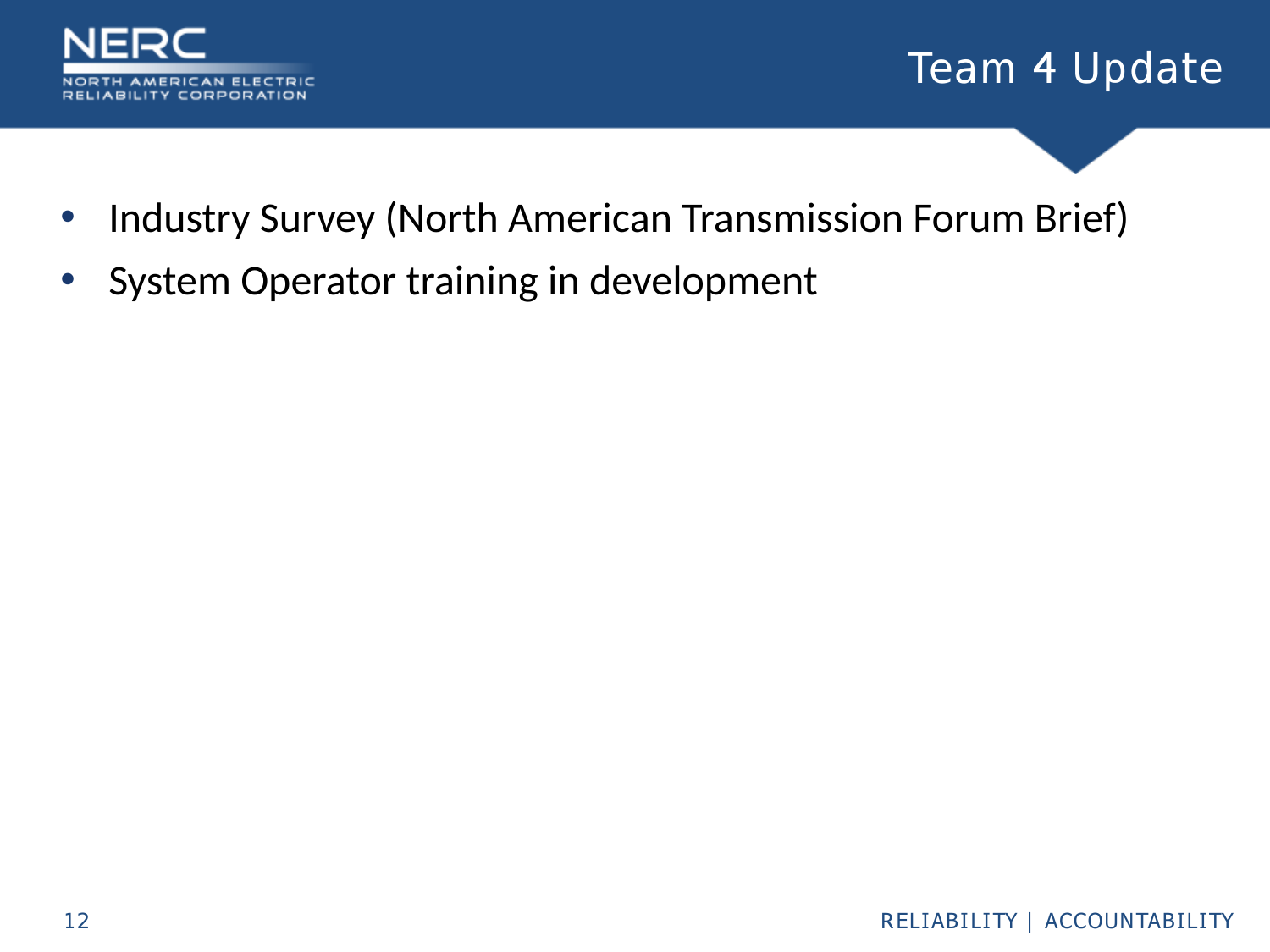

# Team 4 Update
Industry Survey (North American Transmission Forum Brief)
System Operator training in development